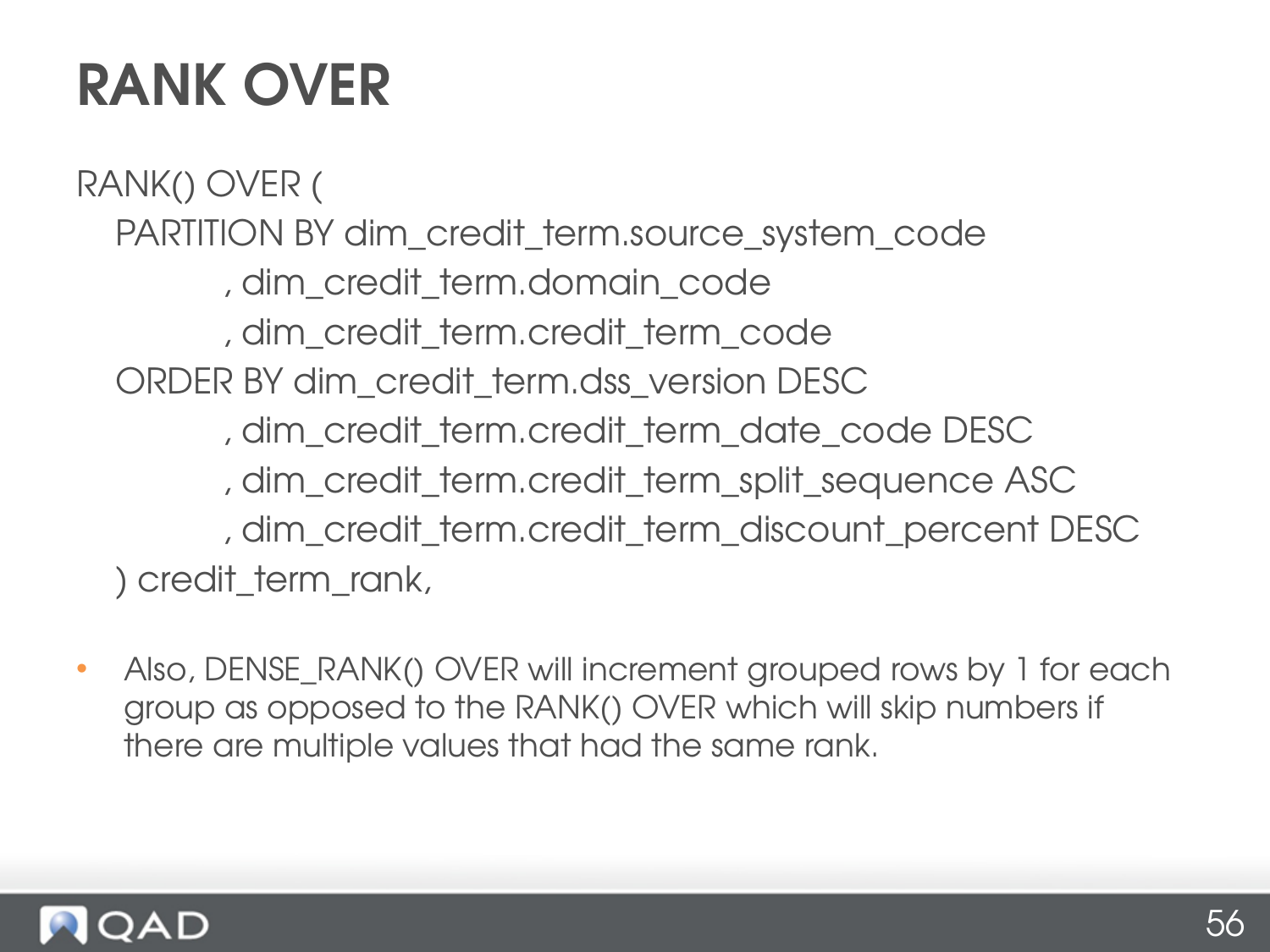

# RANK OVER
RANK() OVER (
    PARTITION BY dim_credit_term.source_system_code
               , dim_credit_term.domain_code
               , dim_credit_term.credit_term_code
    ORDER BY dim_credit_term.dss_version DESC
               , dim_credit_term.credit_term_date_code DESC
               , dim_credit_term.credit_term_split_sequence ASC
               , dim_credit_term.credit_term_discount_percent DESC
    ) credit_term_rank,

Also, DENSE_RANK() OVER will increment grouped rows by 1 for each group as opposed to the RANK() OVER which will skip numbers if there are multiple values that had the same rank.
56